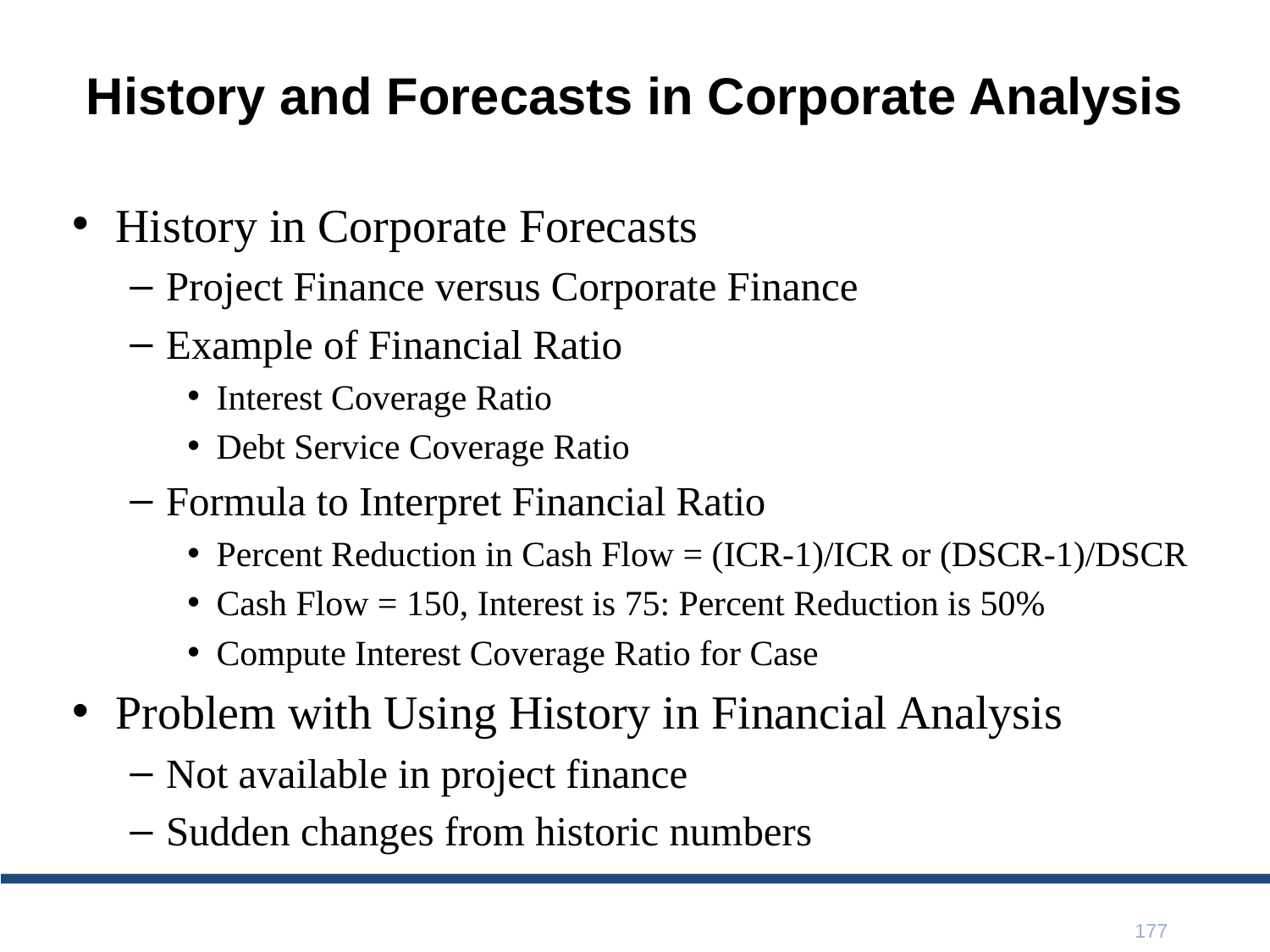

# History and Forecasts in Corporate Analysis
History in Corporate Forecasts
Project Finance versus Corporate Finance
Example of Financial Ratio
Interest Coverage Ratio
Debt Service Coverage Ratio
Formula to Interpret Financial Ratio
Percent Reduction in Cash Flow = (ICR-1)/ICR or (DSCR-1)/DSCR
Cash Flow = 150, Interest is 75: Percent Reduction is 50%
Compute Interest Coverage Ratio for Case
Problem with Using History in Financial Analysis
Not available in project finance
Sudden changes from historic numbers
177